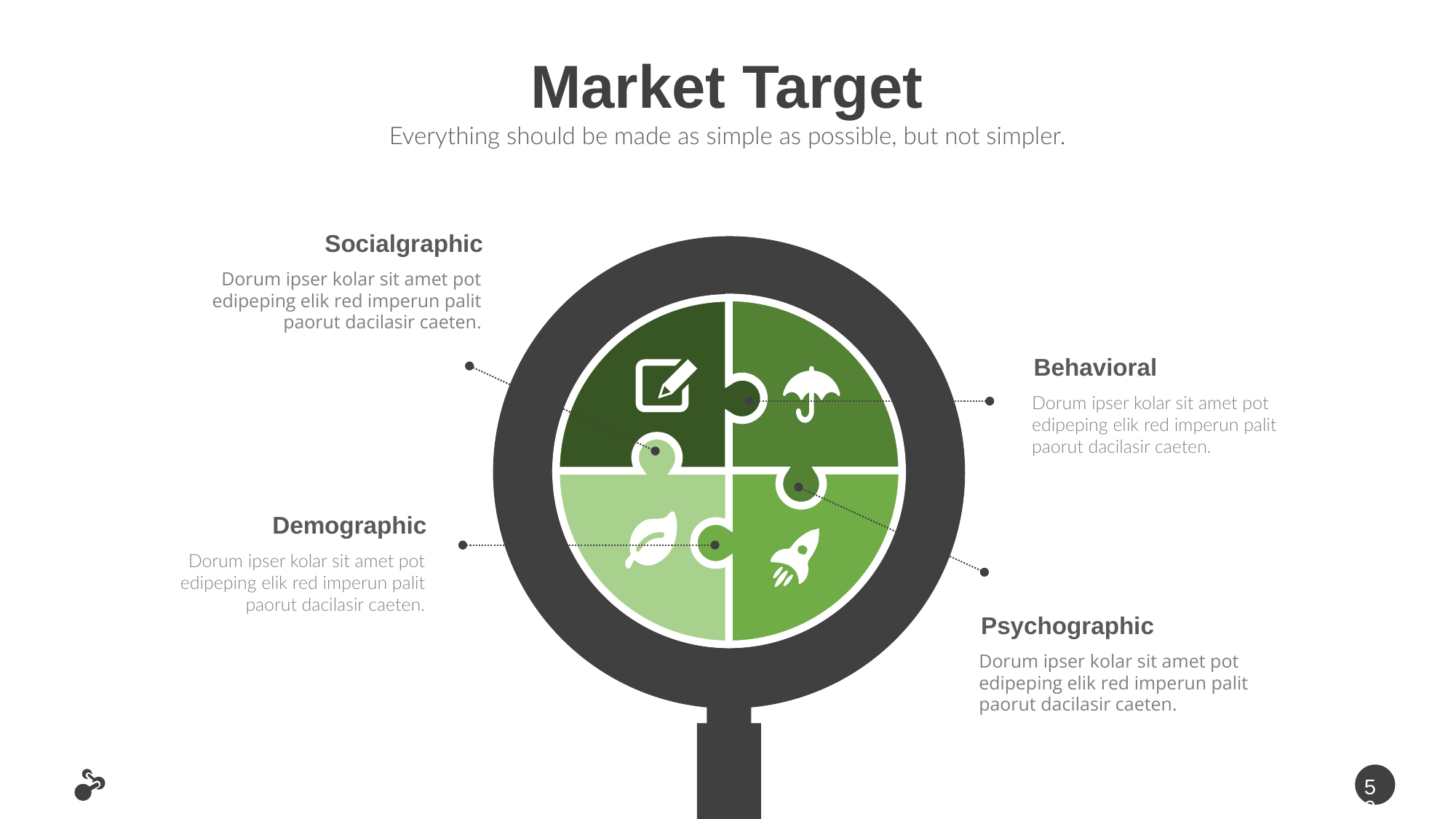

Market Target
Everything should be made as simple as possible, but not simpler.
Socialgraphic
Dorum ipser kolar sit amet pot edipeping elik red imperun palit paorut dacilasir caeten.

Behavioral
Dorum ipser kolar sit amet pot edipeping elik red imperun palit paorut dacilasir caeten.
Demographic
Dorum ipser kolar sit amet pot edipeping elik red imperun palit paorut dacilasir caeten.
Psychographic
Dorum ipser kolar sit amet pot edipeping elik red imperun palit paorut dacilasir caeten.

59